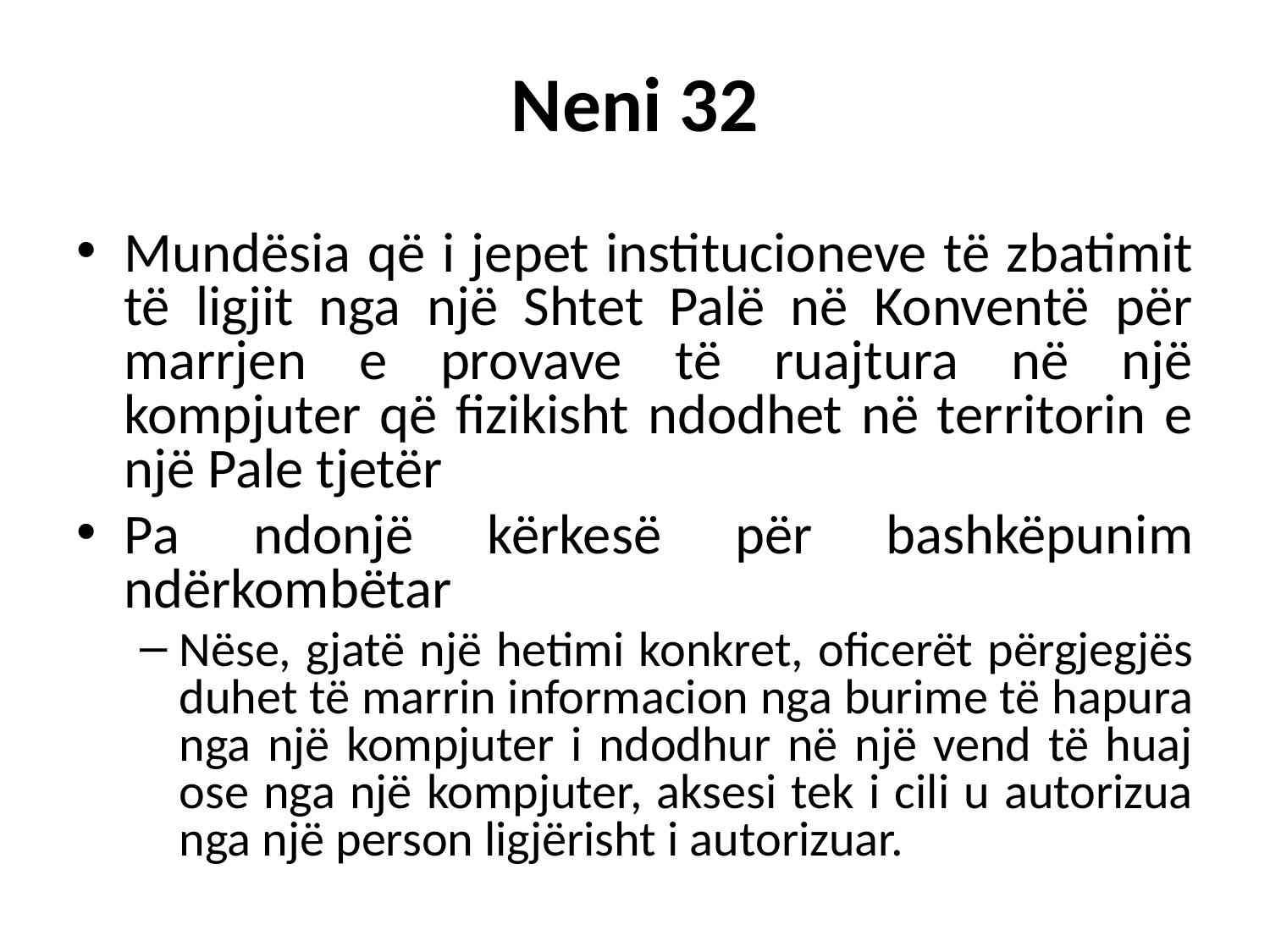

Neni 32
Mundësia që i jepet institucioneve të zbatimit të ligjit nga një Shtet Palë në Konventë për marrjen e provave të ruajtura në një kompjuter që fizikisht ndodhet në territorin e një Pale tjetër
Pa ndonjë kërkesë për bashkëpunim ndërkombëtar
Nëse, gjatë një hetimi konkret, oficerët përgjegjës duhet të marrin informacion nga burime të hapura nga një kompjuter i ndodhur në një vend të huaj ose nga një kompjuter, aksesi tek i cili u autorizua nga një person ligjërisht i autorizuar.